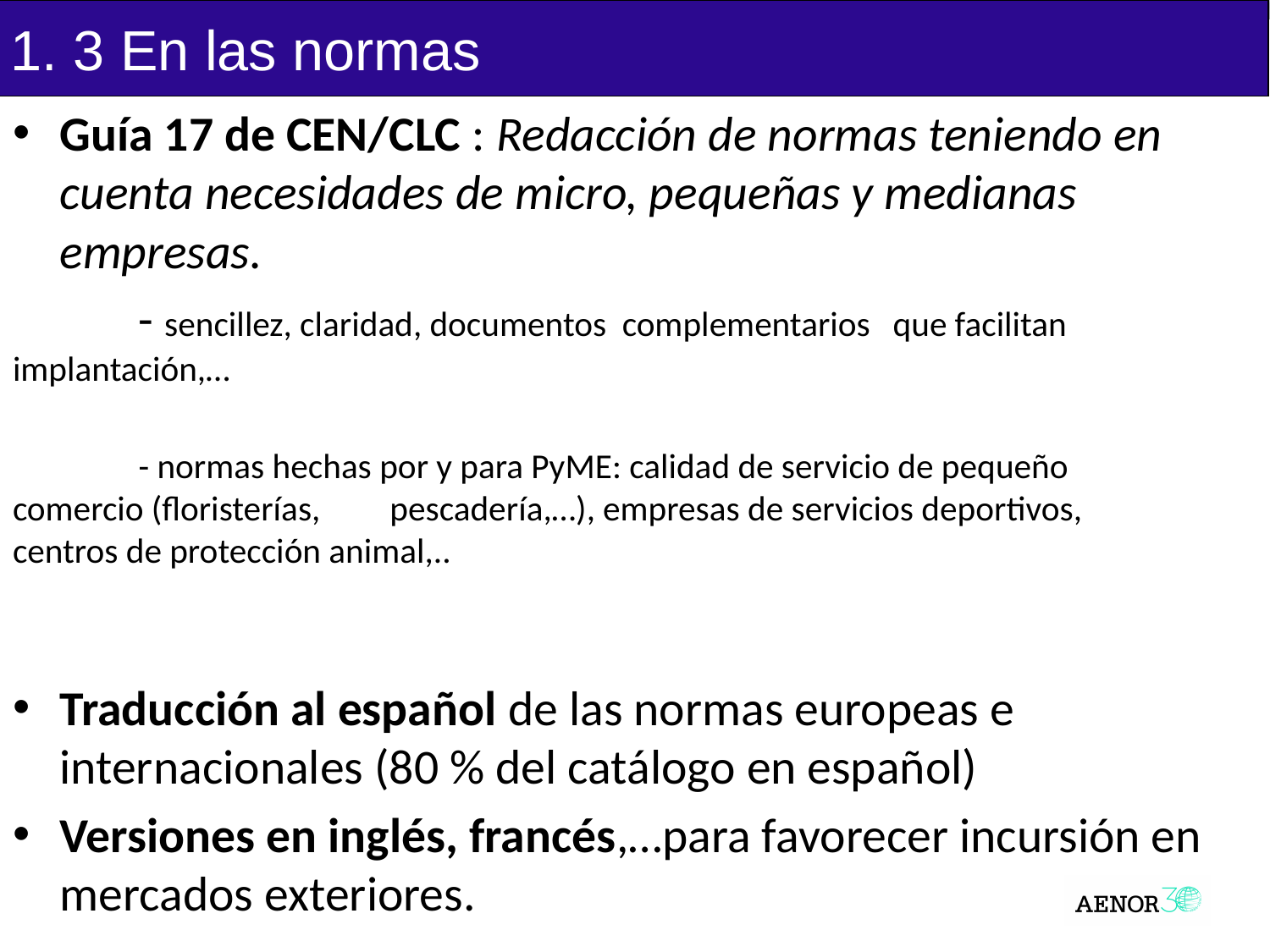

1. 3 En las normas
Guía 17 de CEN/CLC : Redacción de normas teniendo en cuenta necesidades de micro, pequeñas y medianas empresas.
	- sencillez, claridad, documentos  complementarios 	que facilitan 	implantación,…

	- normas hechas por y para PyME: calidad de servicio de pequeño 	comercio (floristerías, 	pescadería,…), empresas de servicios deportivos, 	centros de protección animal,..

Traducción al español de las normas europeas e internacionales (80 % del catálogo en español)
Versiones en inglés, francés,…para favorecer incursión en mercados exteriores.